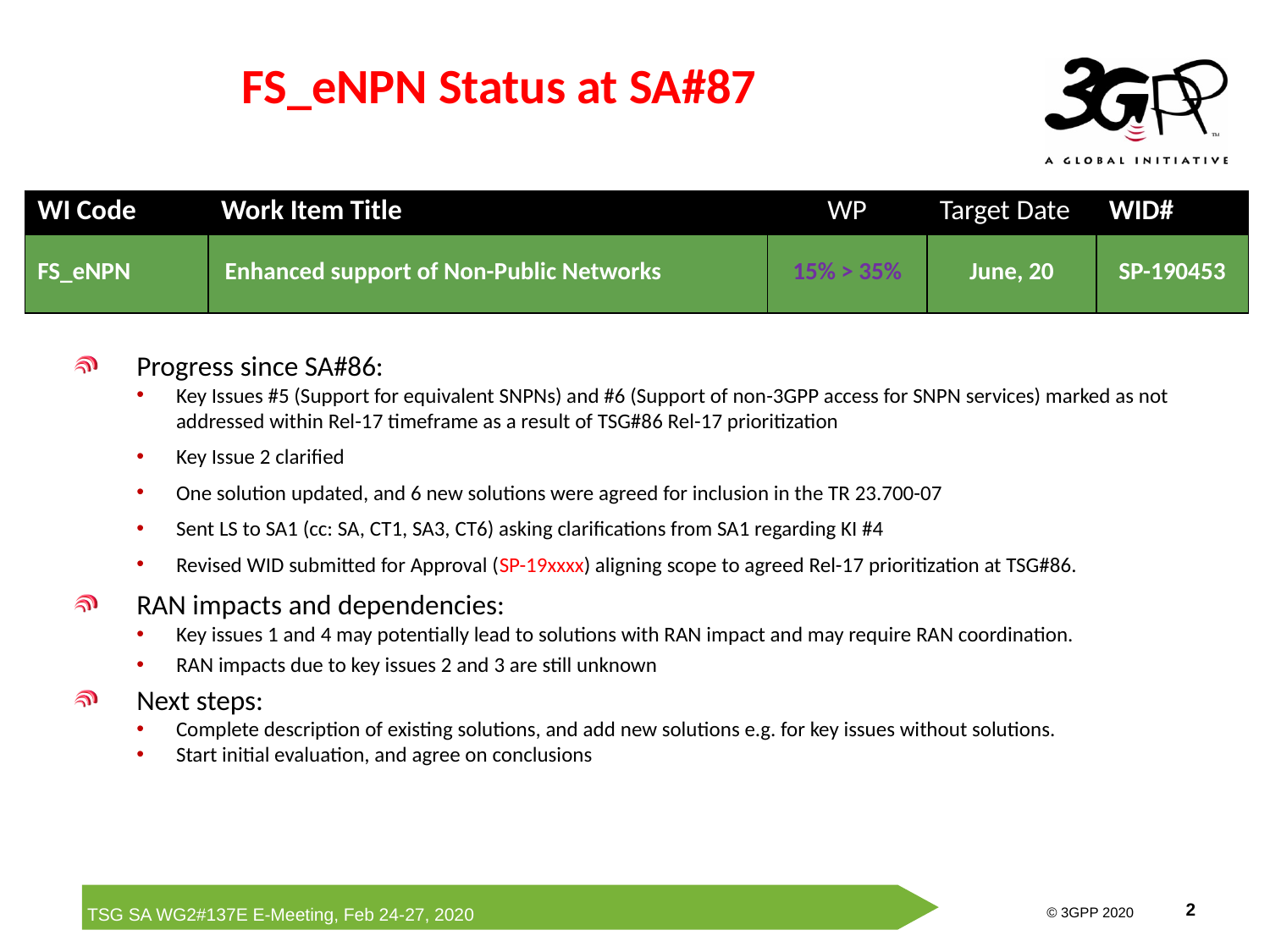

# FS_eNPN Status at SA#87
| WI Code | Work Item Title | WP | Target Date | WID# |
| --- | --- | --- | --- | --- |
| FS\_eNPN | Enhanced support of Non-Public Networks | 15% > 35% | June, 20 | SP-190453 |
Progress since SA#86:
Key Issues #5 (Support for equivalent SNPNs) and #6 (Support of non-3GPP access for SNPN services) marked as not addressed within Rel-17 timeframe as a result of TSG#86 Rel-17 prioritization
Key Issue 2 clarified
One solution updated, and 6 new solutions were agreed for inclusion in the TR 23.700-07
Sent LS to SA1 (cc: SA, CT1, SA3, CT6) asking clarifications from SA1 regarding KI #4
Revised WID submitted for Approval (SP-19xxxx) aligning scope to agreed Rel-17 prioritization at TSG#86.
RAN impacts and dependencies:
Key issues 1 and 4 may potentially lead to solutions with RAN impact and may require RAN coordination.
RAN impacts due to key issues 2 and 3 are still unknown
Next steps:
Complete description of existing solutions, and add new solutions e.g. for key issues without solutions.
Start initial evaluation, and agree on conclusions